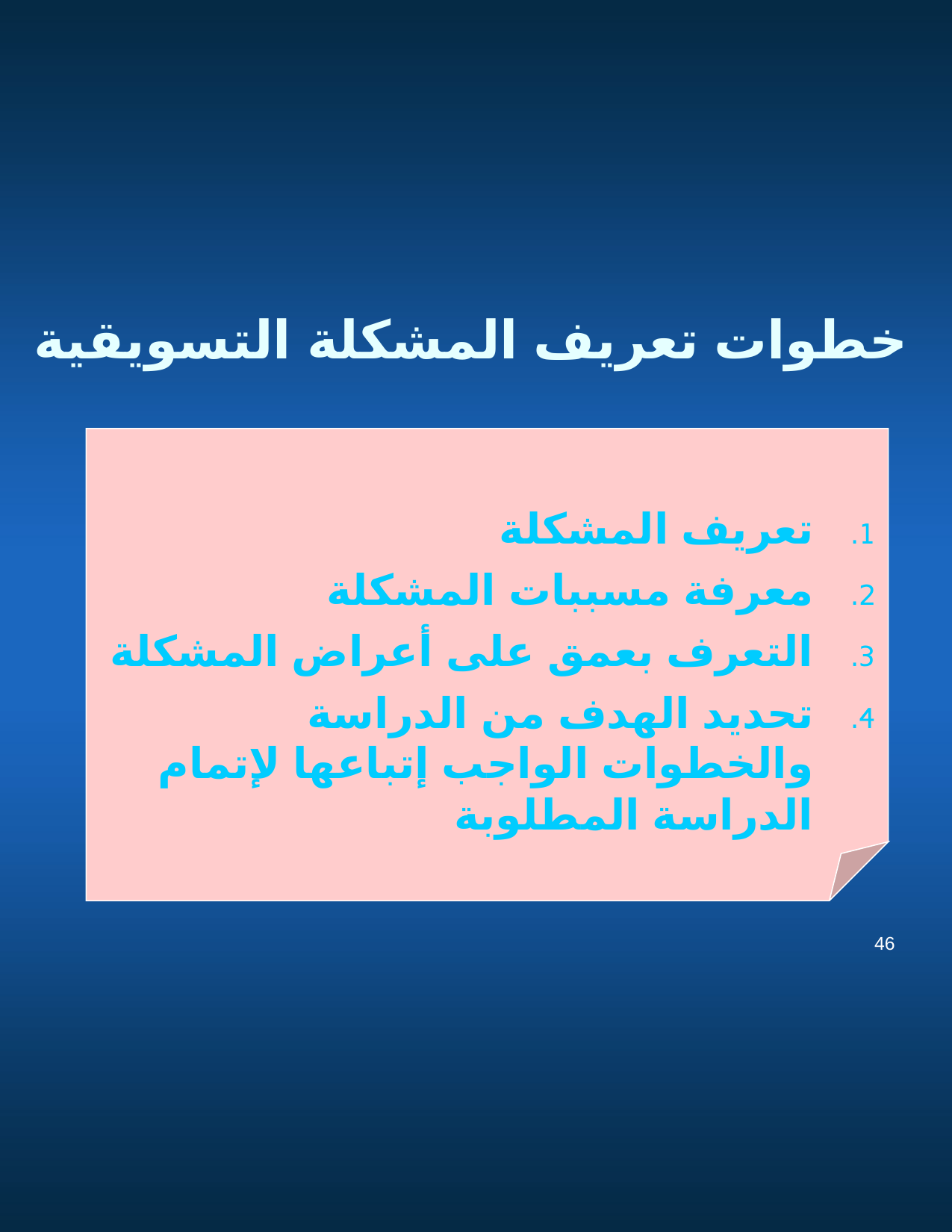

خطوات تعريف المشكلة التسويقية

تعريف المشكلة
معرفة مسببات المشكلة
التعرف بعمق على أعراض المشكلة
تحديد الهدف من الدراسة والخطوات الواجب إتباعها لإتمام الدراسة المطلوبة

46